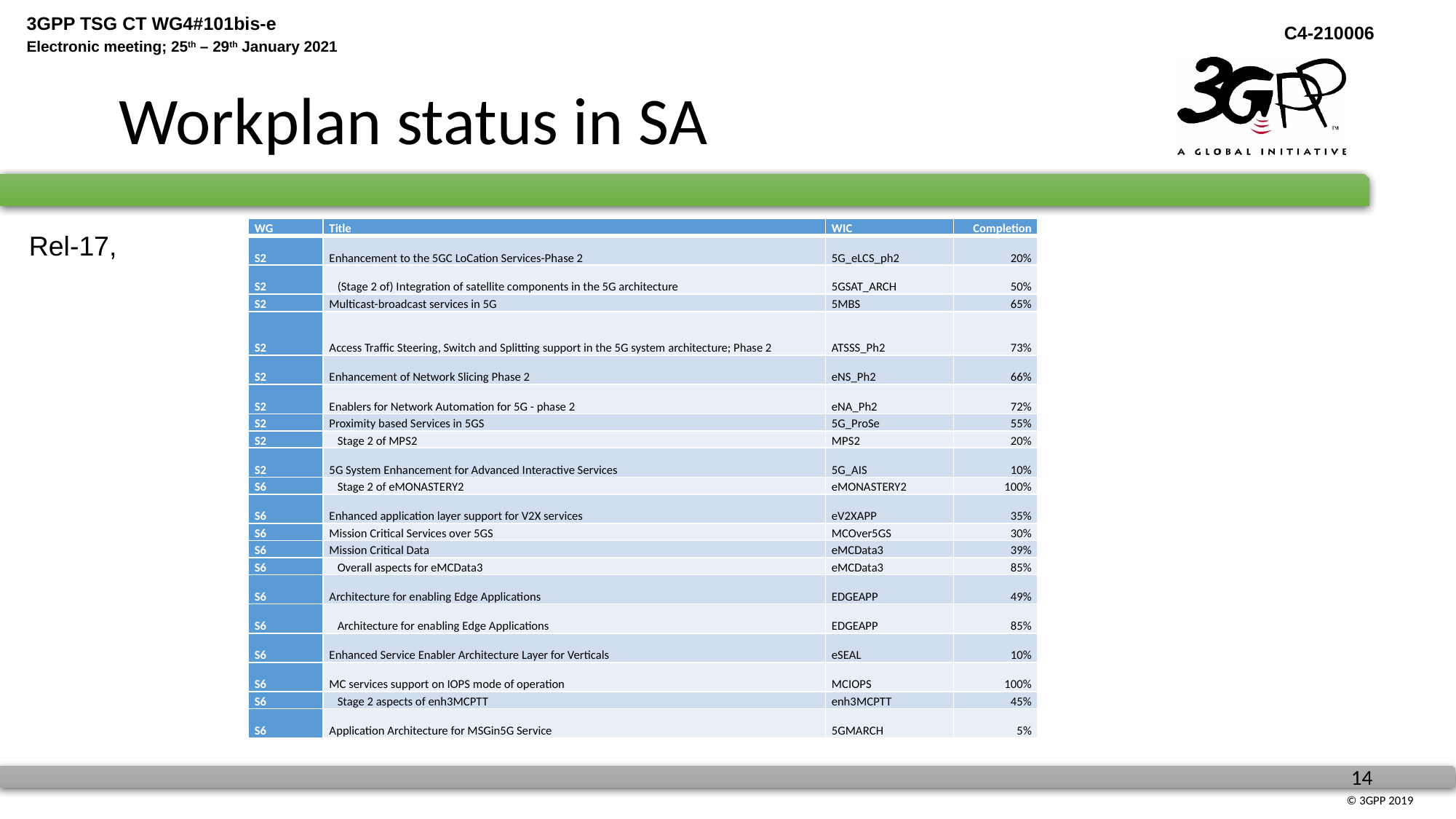

# Workplan status in SA
| WG | Title | WIC | Completion |
| --- | --- | --- | --- |
| S2 | Enhancement to the 5GC LoCation Services-Phase 2 | 5G\_eLCS\_ph2 | 20% |
| S2 | (Stage 2 of) Integration of satellite components in the 5G architecture | 5GSAT\_ARCH | 50% |
| S2 | Multicast-broadcast services in 5G | 5MBS | 65% |
| S2 | Access Traffic Steering, Switch and Splitting support in the 5G system architecture; Phase 2 | ATSSS\_Ph2 | 73% |
| S2 | Enhancement of Network Slicing Phase 2 | eNS\_Ph2 | 66% |
| S2 | Enablers for Network Automation for 5G - phase 2 | eNA\_Ph2 | 72% |
| S2 | Proximity based Services in 5GS | 5G\_ProSe | 55% |
| S2 | Stage 2 of MPS2 | MPS2 | 20% |
| S2 | 5G System Enhancement for Advanced Interactive Services | 5G\_AIS | 10% |
| S6 | Stage 2 of eMONASTERY2 | eMONASTERY2 | 100% |
| S6 | Enhanced application layer support for V2X services | eV2XAPP | 35% |
| S6 | Mission Critical Services over 5GS | MCOver5GS | 30% |
| S6 | Mission Critical Data | eMCData3 | 39% |
| S6 | Overall aspects for eMCData3 | eMCData3 | 85% |
| S6 | Architecture for enabling Edge Applications | EDGEAPP | 49% |
| S6 | Architecture for enabling Edge Applications | EDGEAPP | 85% |
| S6 | Enhanced Service Enabler Architecture Layer for Verticals | eSEAL | 10% |
| S6 | MC services support on IOPS mode of operation | MCIOPS | 100% |
| S6 | Stage 2 aspects of enh3MCPTT | enh3MCPTT | 45% |
| S6 | Application Architecture for MSGin5G Service | 5GMARCH | 5% |
Rel-17,